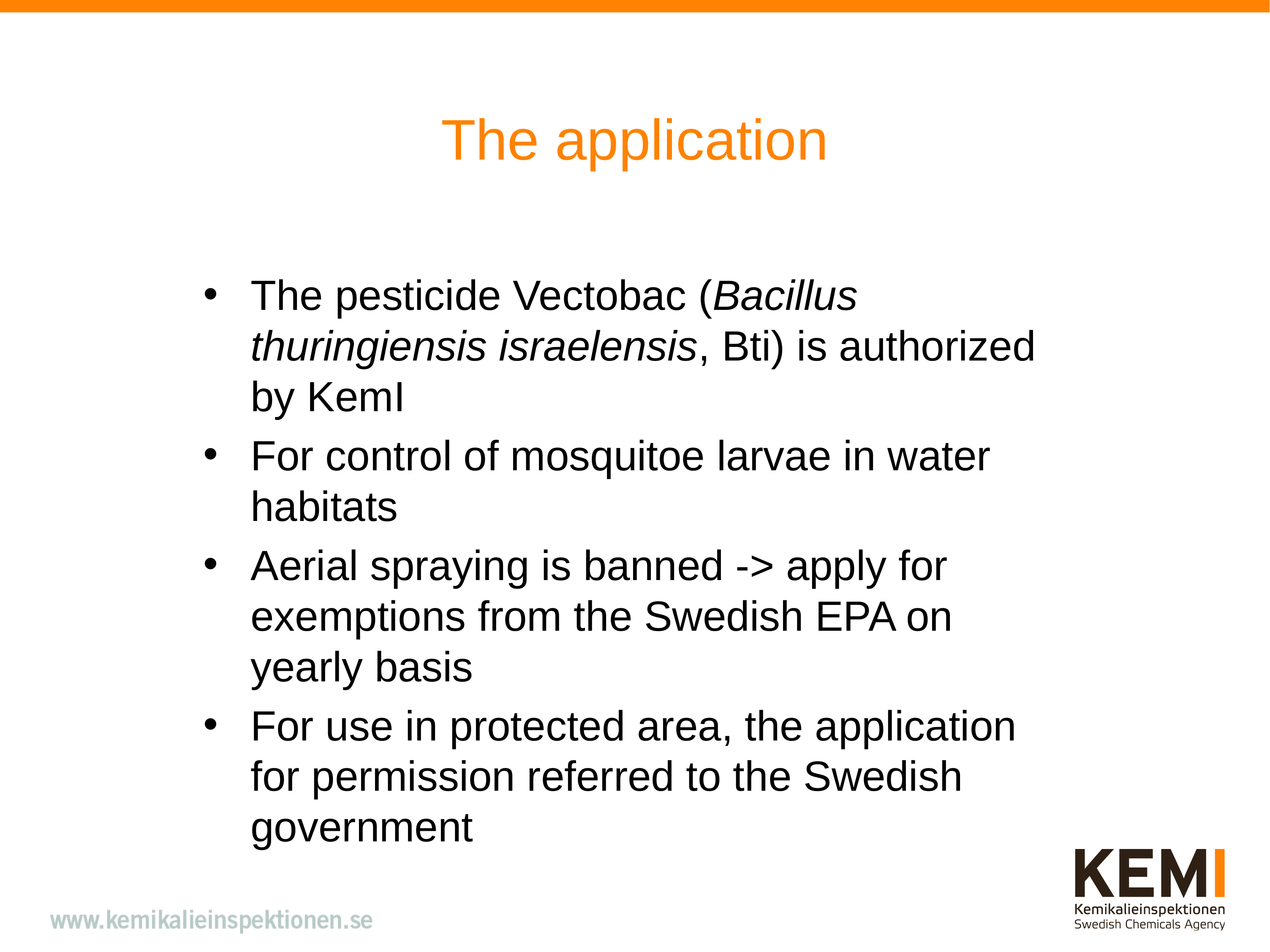

# The application
The pesticide Vectobac (Bacillus thuringiensis israelensis, Bti) is authorized by KemI
For control of mosquitoe larvae in water habitats
Aerial spraying is banned -> apply for exemptions from the Swedish EPA on yearly basis
For use in protected area, the application for permission referred to the Swedish government